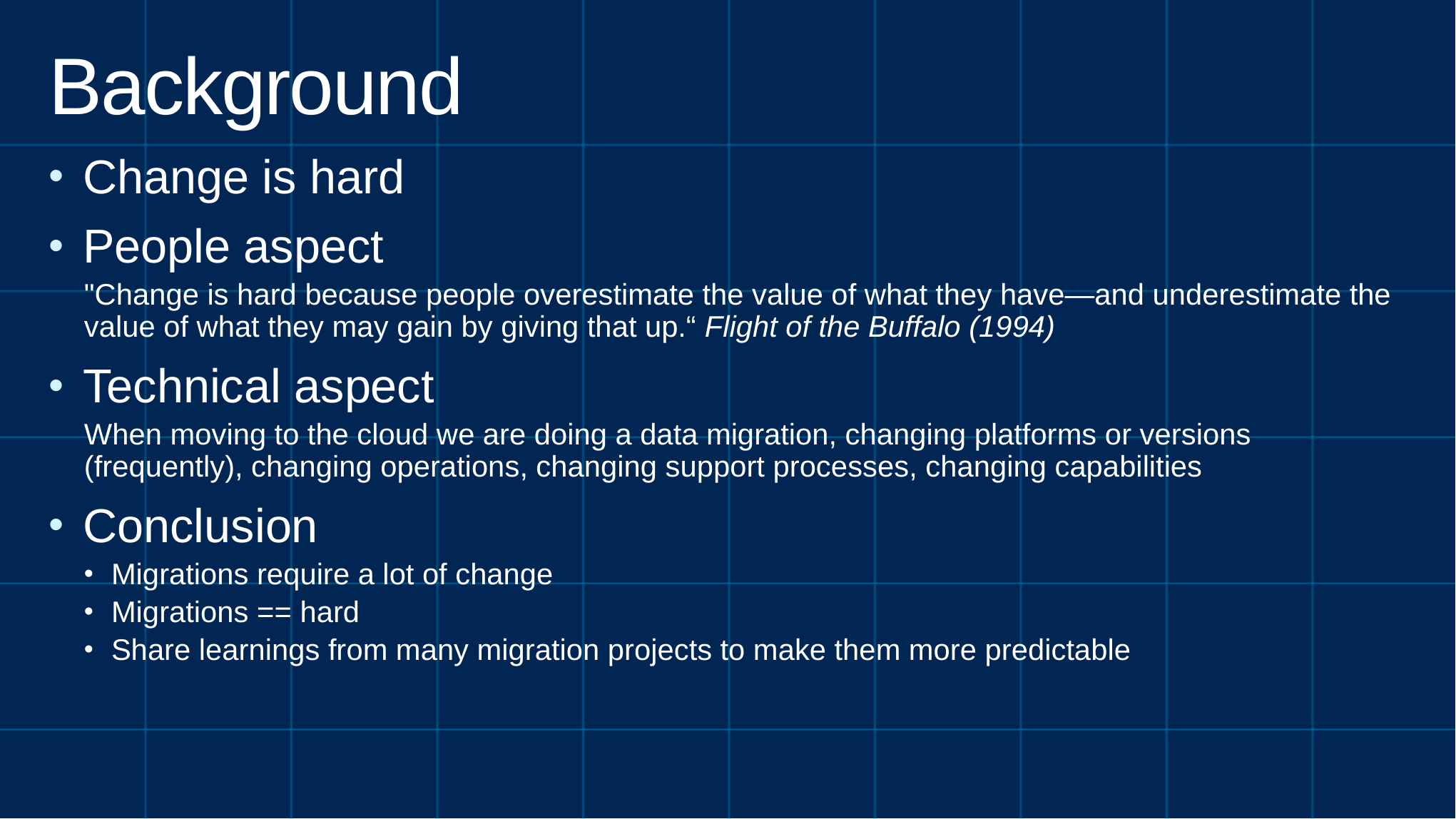

# Background
Change is hard
People aspect
"Change is hard because people overestimate the value of what they have—and underestimate the value of what they may gain by giving that up.“ Flight of the Buffalo (1994)
Technical aspect
When moving to the cloud we are doing a data migration, changing platforms or versions (frequently), changing operations, changing support processes, changing capabilities
Conclusion
Migrations require a lot of change
Migrations == hard
Share learnings from many migration projects to make them more predictable